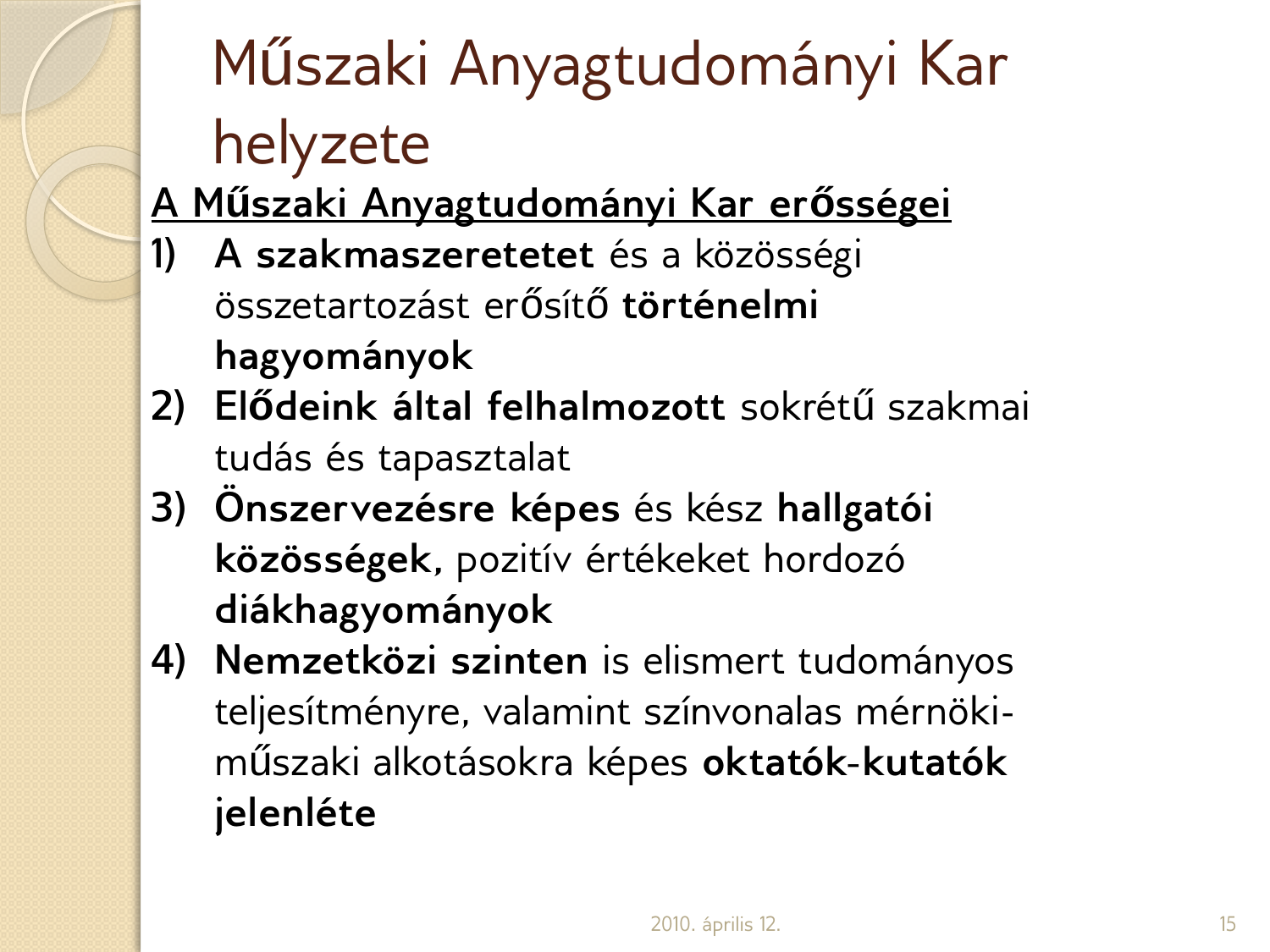

# Műszaki Anyagtudományi Kar helyzete
A Műszaki Anyagtudományi Kar erősségei
A szakmaszeretetet és a közösségi összetartozást erősítő történelmi hagyományok
Elődeink által felhalmozott sokrétű szakmai tudás és tapasztalat
Önszervezésre képes és kész hallgatói közösségek, pozitív értékeket hordozó diákhagyományok
Nemzetközi szinten is elismert tudományos teljesítményre, valamint színvonalas mérnöki-műszaki alkotásokra képes oktatók-kutatók jelenléte
2010. április 12.
15